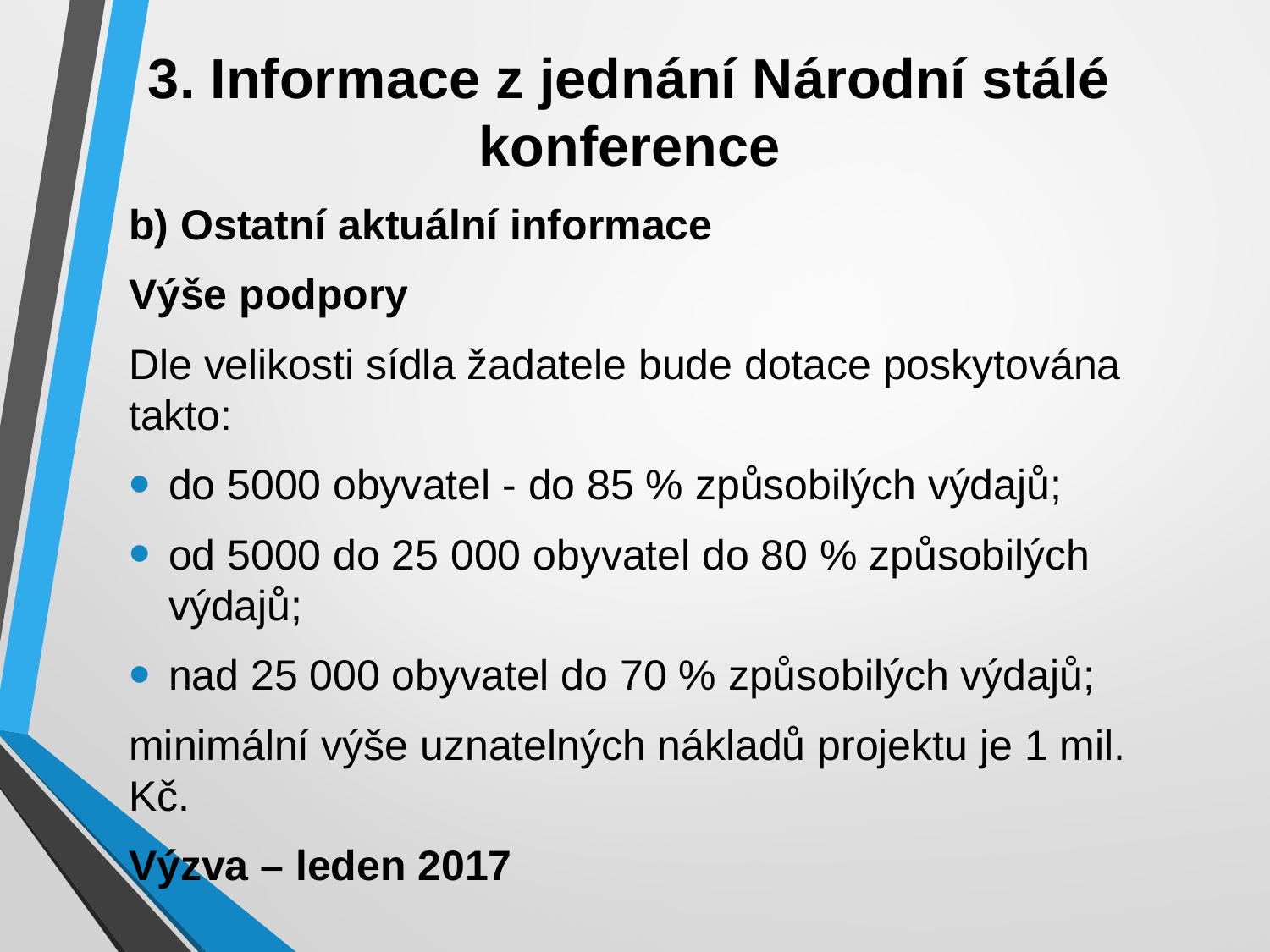

# 3. Informace z jednání Národní stálé konference
b) Ostatní aktuální informace
Výše podpory
Dle velikosti sídla žadatele bude dotace poskytována takto:
do 5000 obyvatel - do 85 % způsobilých výdajů;
od 5000 do 25 000 obyvatel do 80 % způsobilých výdajů;
nad 25 000 obyvatel do 70 % způsobilých výdajů;
minimální výše uznatelných nákladů projektu je 1 mil. Kč.
Výzva – leden 2017